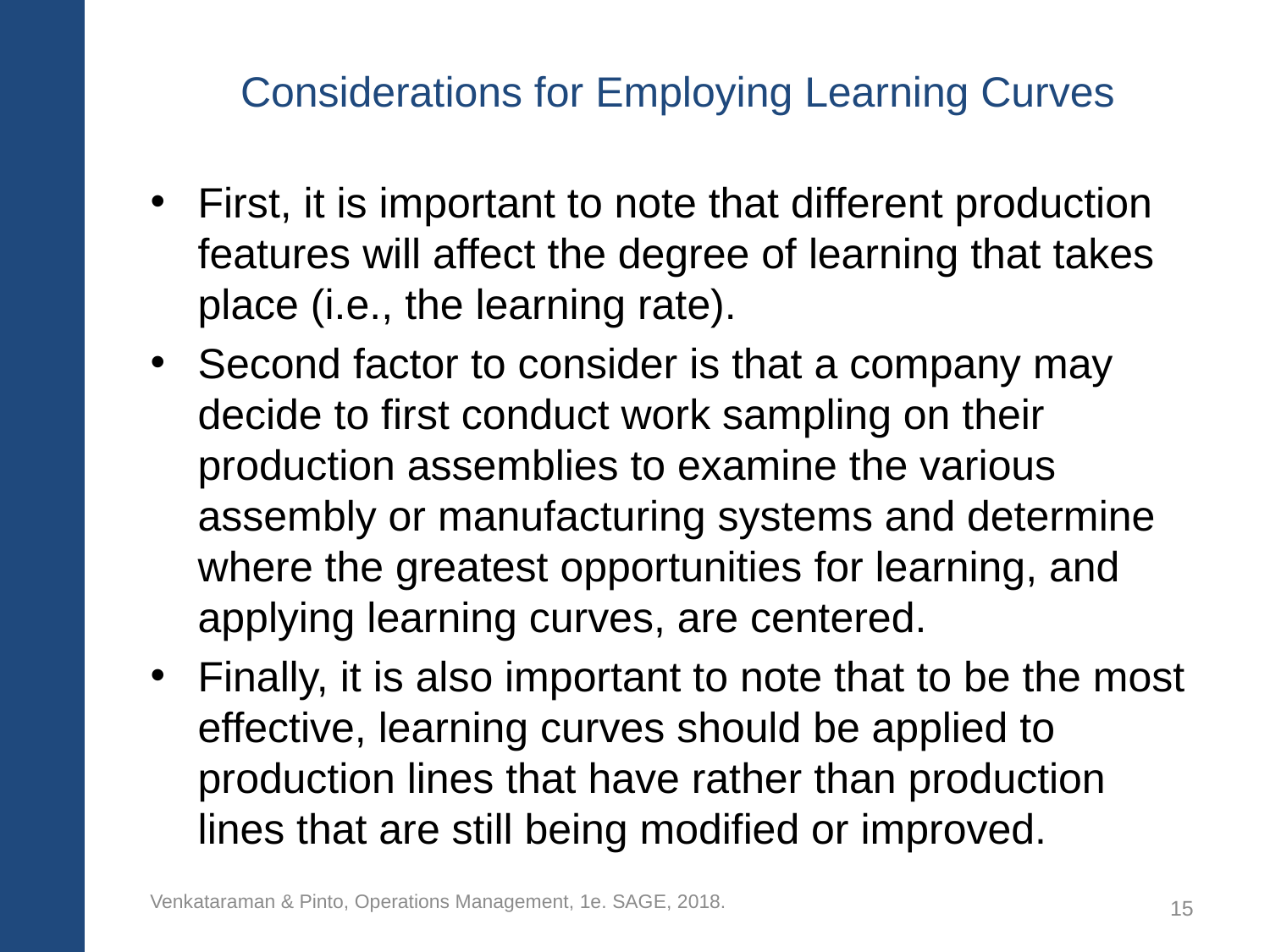

# Considerations for Employing Learning Curves
First, it is important to note that different production features will affect the degree of learning that takes place (i.e., the learning rate).
Second factor to consider is that a company may decide to first conduct work sampling on their production assemblies to examine the various assembly or manufacturing systems and determine where the greatest opportunities for learning, and applying learning curves, are centered.
Finally, it is also important to note that to be the most effective, learning curves should be applied to production lines that have rather than production lines that are still being modified or improved.
Venkataraman & Pinto, Operations Management, 1e. SAGE, 2018.
15